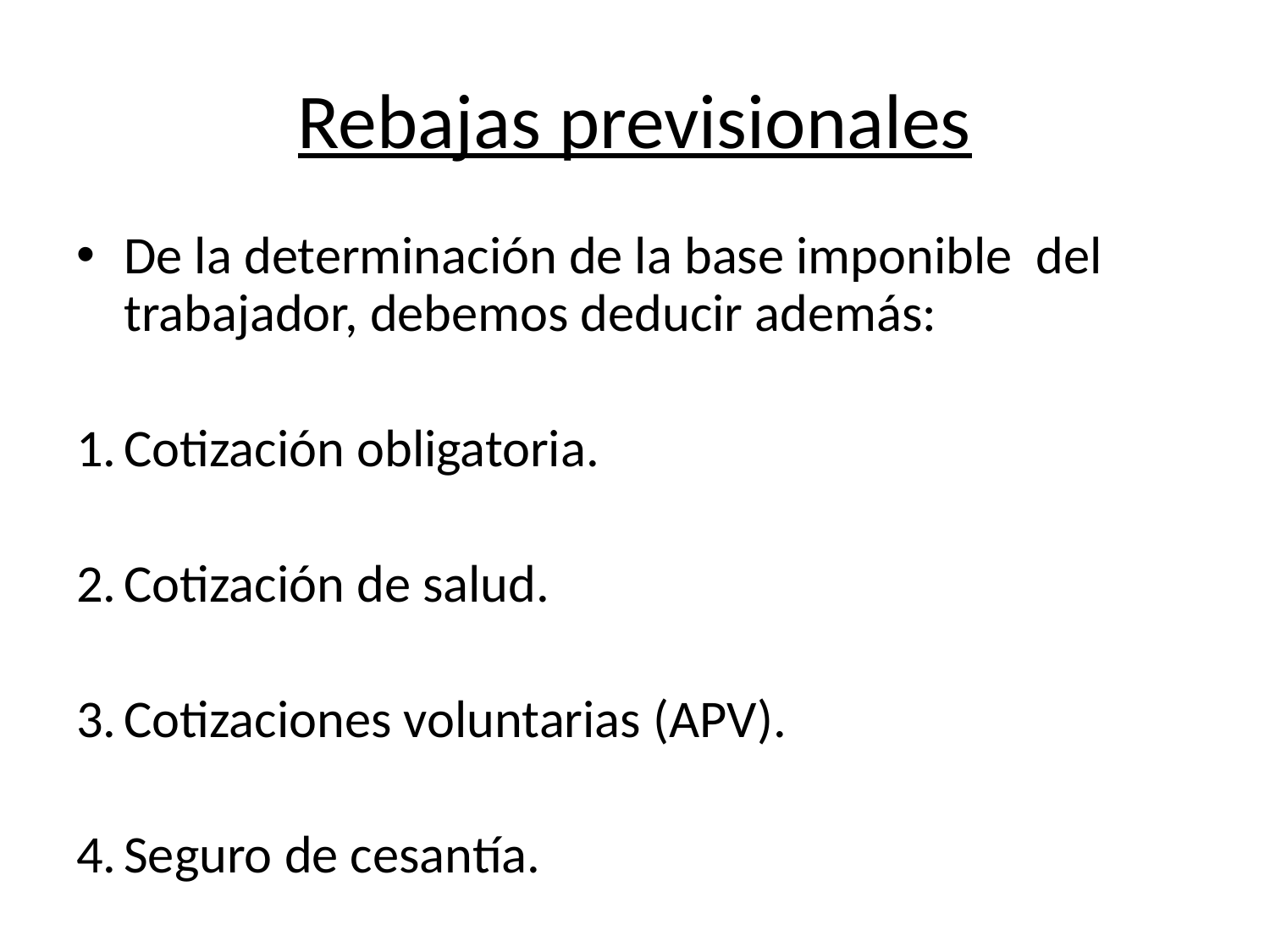

# Rebajas previsionales
De la determinación de la base imponible  del trabajador, debemos deducir además:

Cotización obligatoria.

Cotización de salud.

Cotizaciones voluntarias (APV).

Seguro de cesantía.